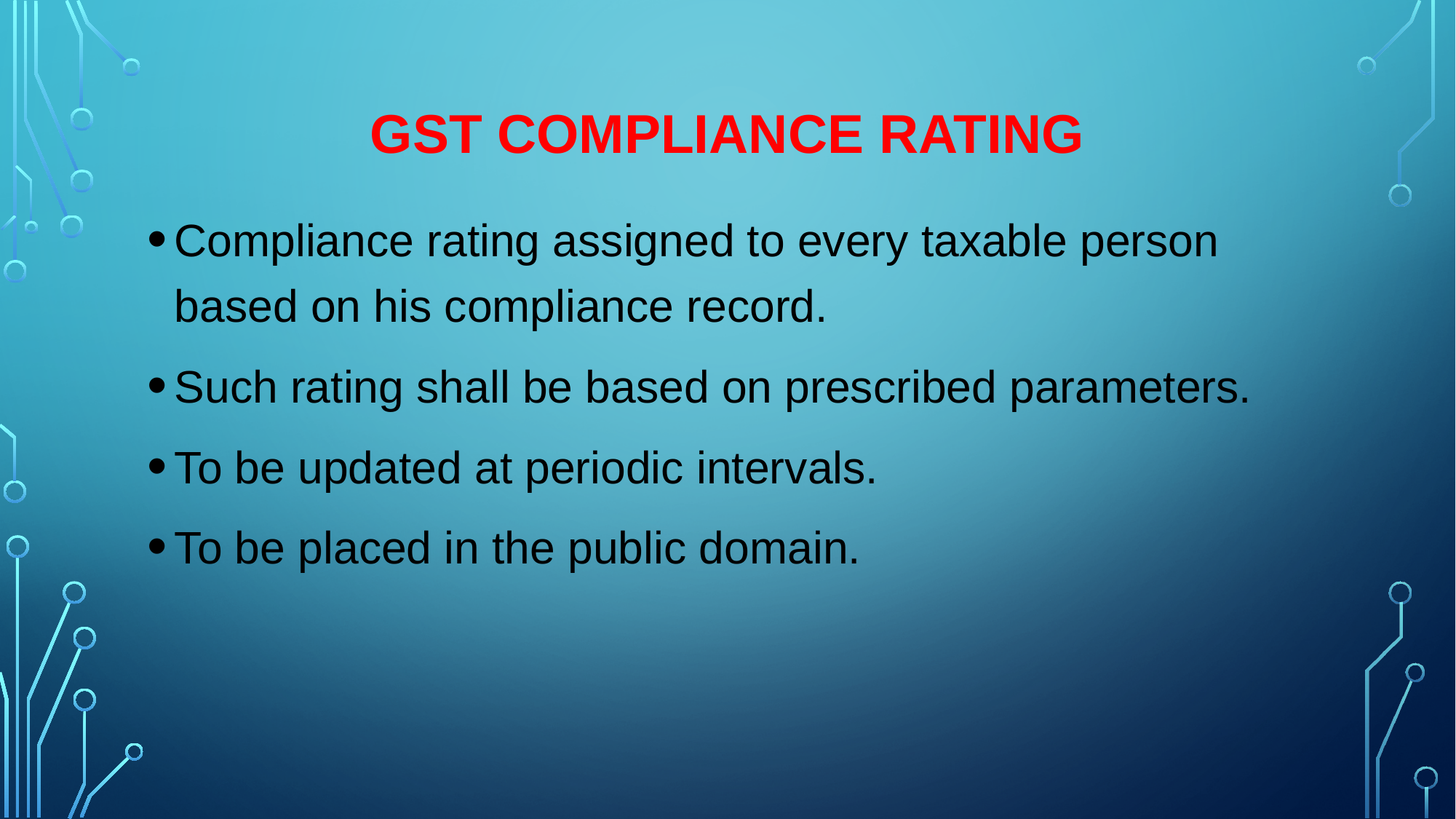

# GST Compliance Rating
Compliance rating assigned to every taxable person based on his compliance record.
Such rating shall be based on prescribed parameters.
To be updated at periodic intervals.
To be placed in the public domain.